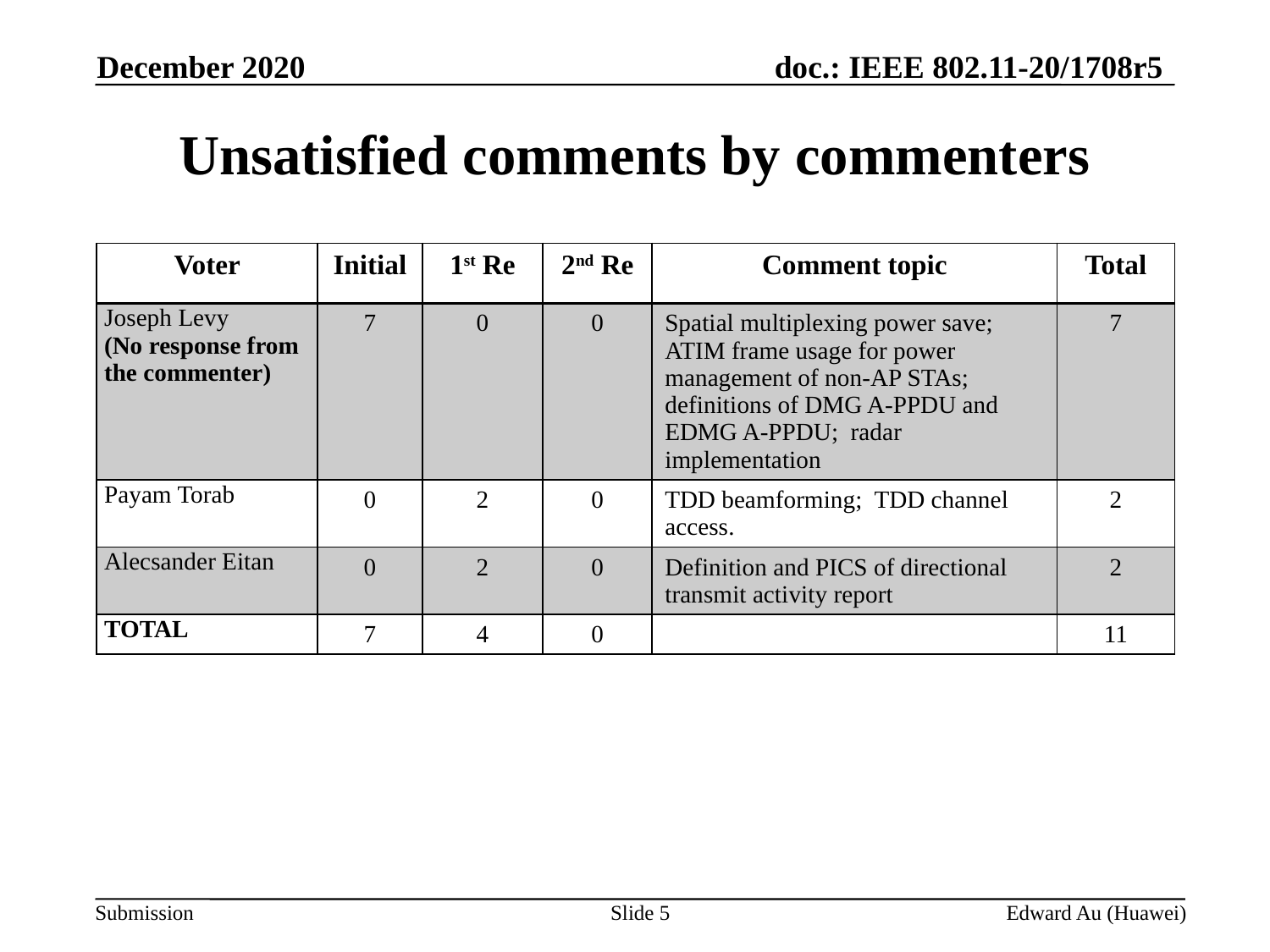

December 2020
# Unsatisfied comments by commenters
| Voter | Initial | 1st Re | 2nd Re | Comment topic | Total |
| --- | --- | --- | --- | --- | --- |
| Joseph Levy (No response from the commenter) | 7 | 0 | 0 | Spatial multiplexing power save; ATIM frame usage for power management of non-AP STAs; definitions of DMG A-PPDU and EDMG A-PPDU; radar implementation | 7 |
| Payam Torab | 0 | 2 | 0 | TDD beamforming; TDD channel access. | 2 |
| Alecsander Eitan | 0 | 2 | 0 | Definition and PICS of directional transmit activity report | 2 |
| TOTAL | 7 | 4 | 0 |  | 11 |
Slide 5
Edward Au (Huawei)